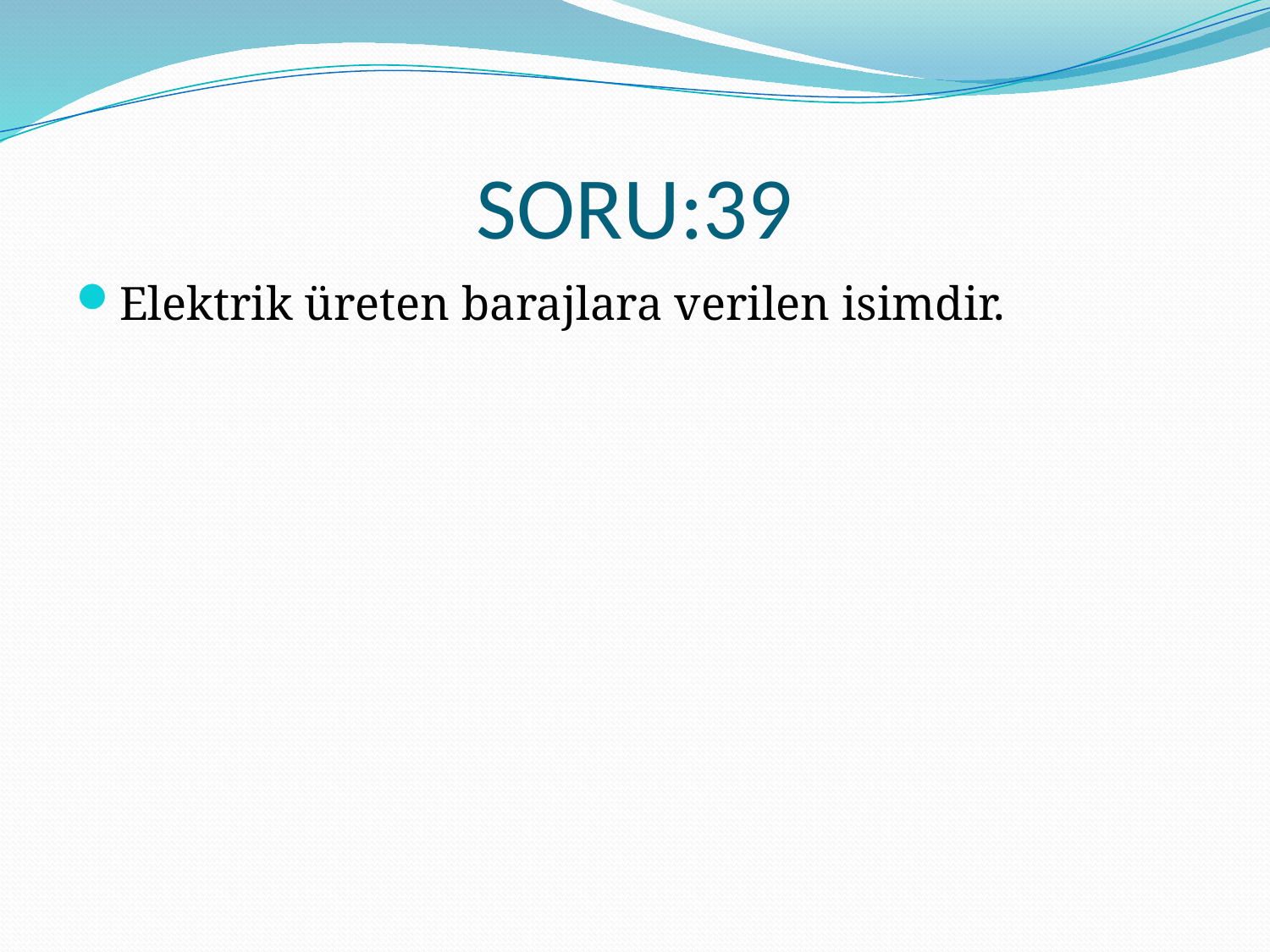

# SORU:39
Elektrik üreten barajlara verilen isimdir.